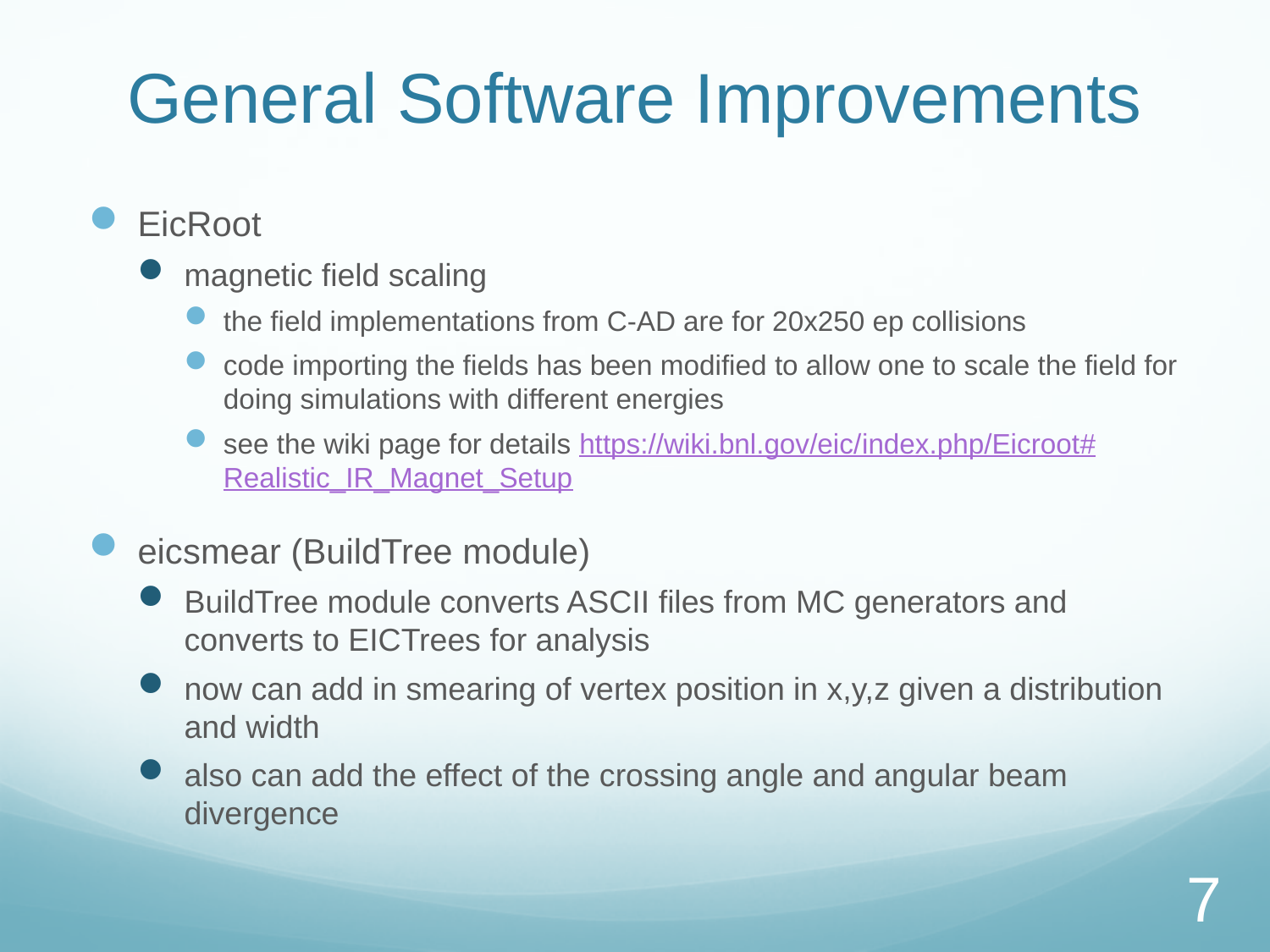

# General Software Improvements
EicRoot
magnetic field scaling
the field implementations from C-AD are for 20x250 ep collisions
code importing the fields has been modified to allow one to scale the field for doing simulations with different energies
see the wiki page for details https://wiki.bnl.gov/eic/index.php/Eicroot#Realistic_IR_Magnet_Setup
eicsmear (BuildTree module)
BuildTree module converts ASCII files from MC generators and converts to EICTrees for analysis
now can add in smearing of vertex position in x,y,z given a distribution and width
also can add the effect of the crossing angle and angular beam divergence

7